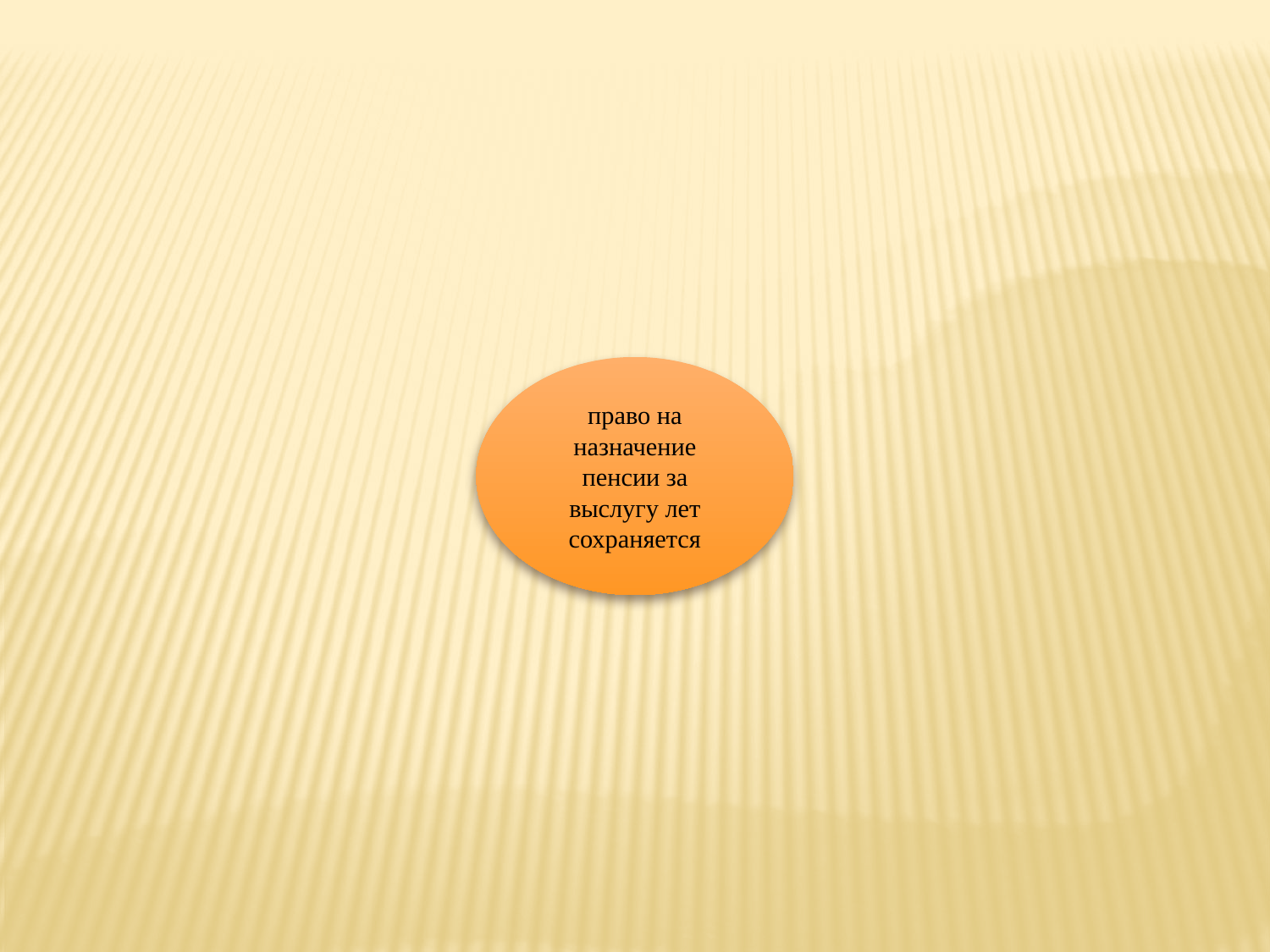

право на назначение пенсии за выслугу лет сохраняется